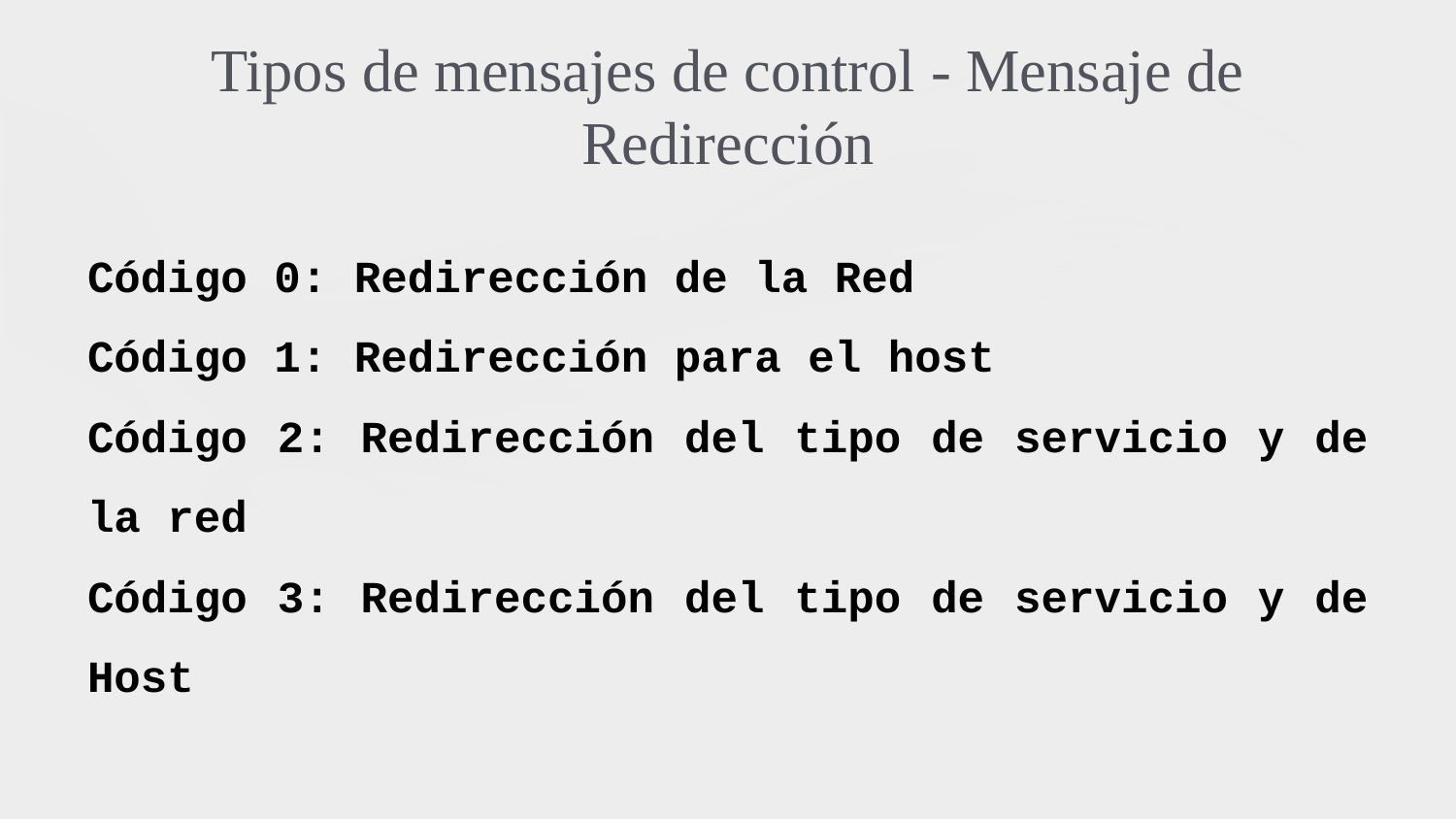

# Tipos de mensajes de control - Mensaje de Redirección
Código 0: Redirección de la Red
Código 1: Redirección para el host
Código 2: Redirección del tipo de servicio y de la red
Código 3: Redirección del tipo de servicio y de Host

El tipo de un mensaje de redirección es 5.
El código puede ser alguno de los que detallaremos a continuación.